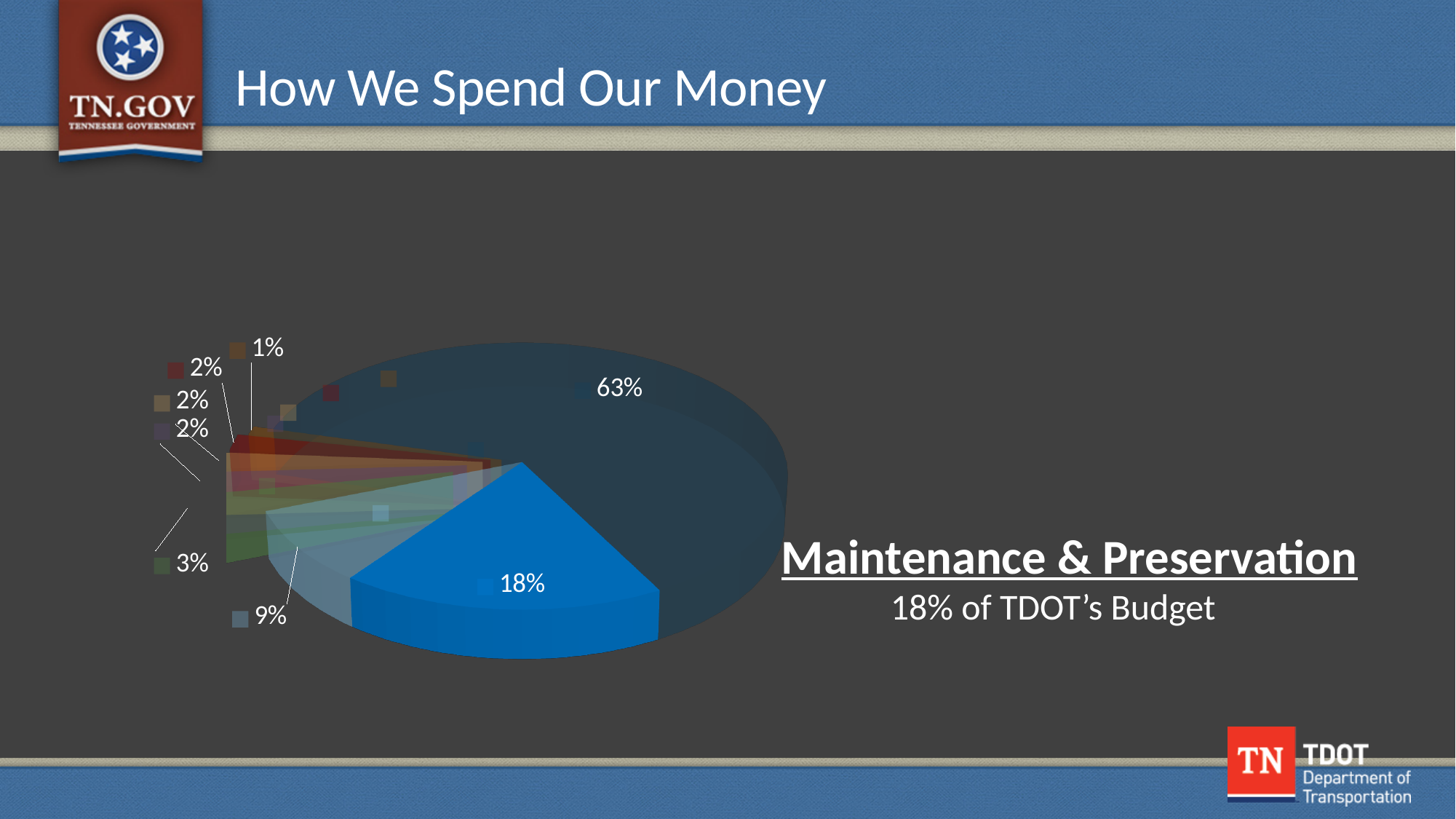

# How We Spend Our Money

[unsupported chart]

Maintenance & Preservation
	18% of TDOT’s Budget